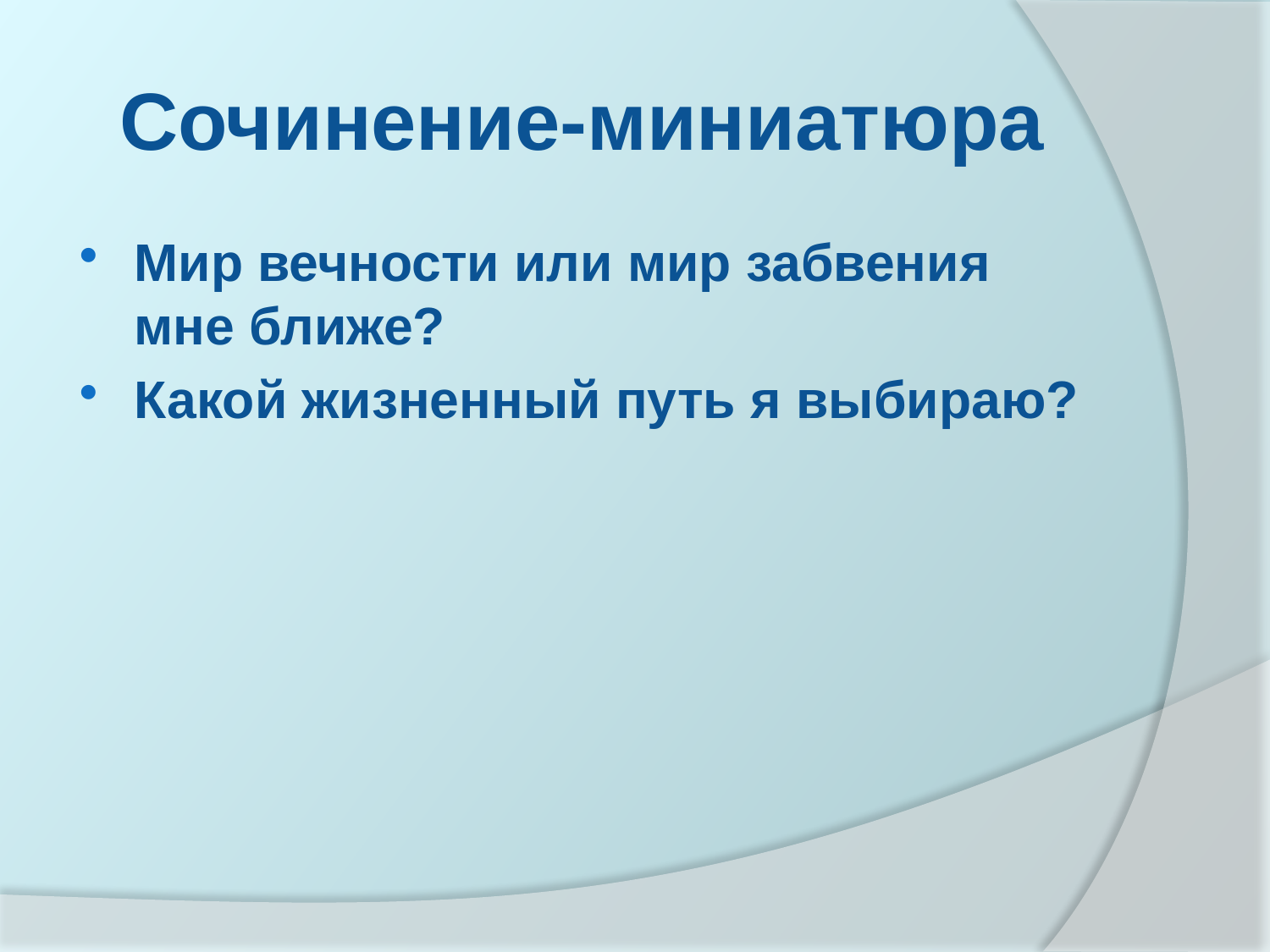

# Сочинение-миниатюра
Мир вечности или мир забвения мне ближе?
Какой жизненный путь я выбираю?